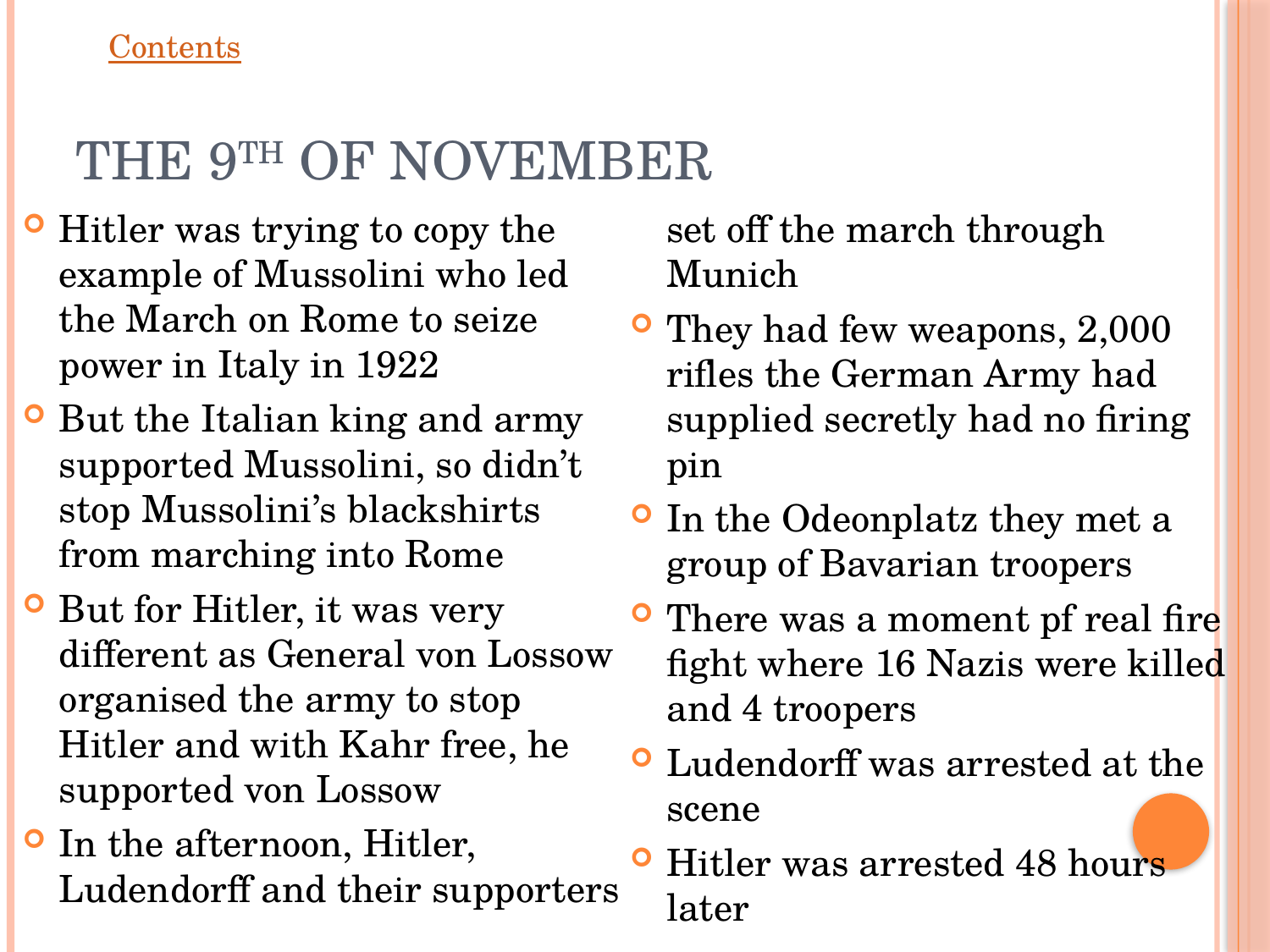

# The 9th of November
Hitler was trying to copy the example of Mussolini who led the March on Rome to seize power in Italy in 1922
But the Italian king and army supported Mussolini, so didn’t stop Mussolini’s blackshirts from marching into Rome
But for Hitler, it was very different as General von Lossow organised the army to stop Hitler and with Kahr free, he supported von Lossow
In the afternoon, Hitler, Ludendorff and their supporters set off the march through Munich
They had few weapons, 2,000 rifles the German Army had supplied secretly had no firing pin
In the Odeonplatz they met a group of Bavarian troopers
There was a moment pf real fire fight where 16 Nazis were killed and 4 troopers
Ludendorff was arrested at the scene
Hitler was arrested 48 hours later